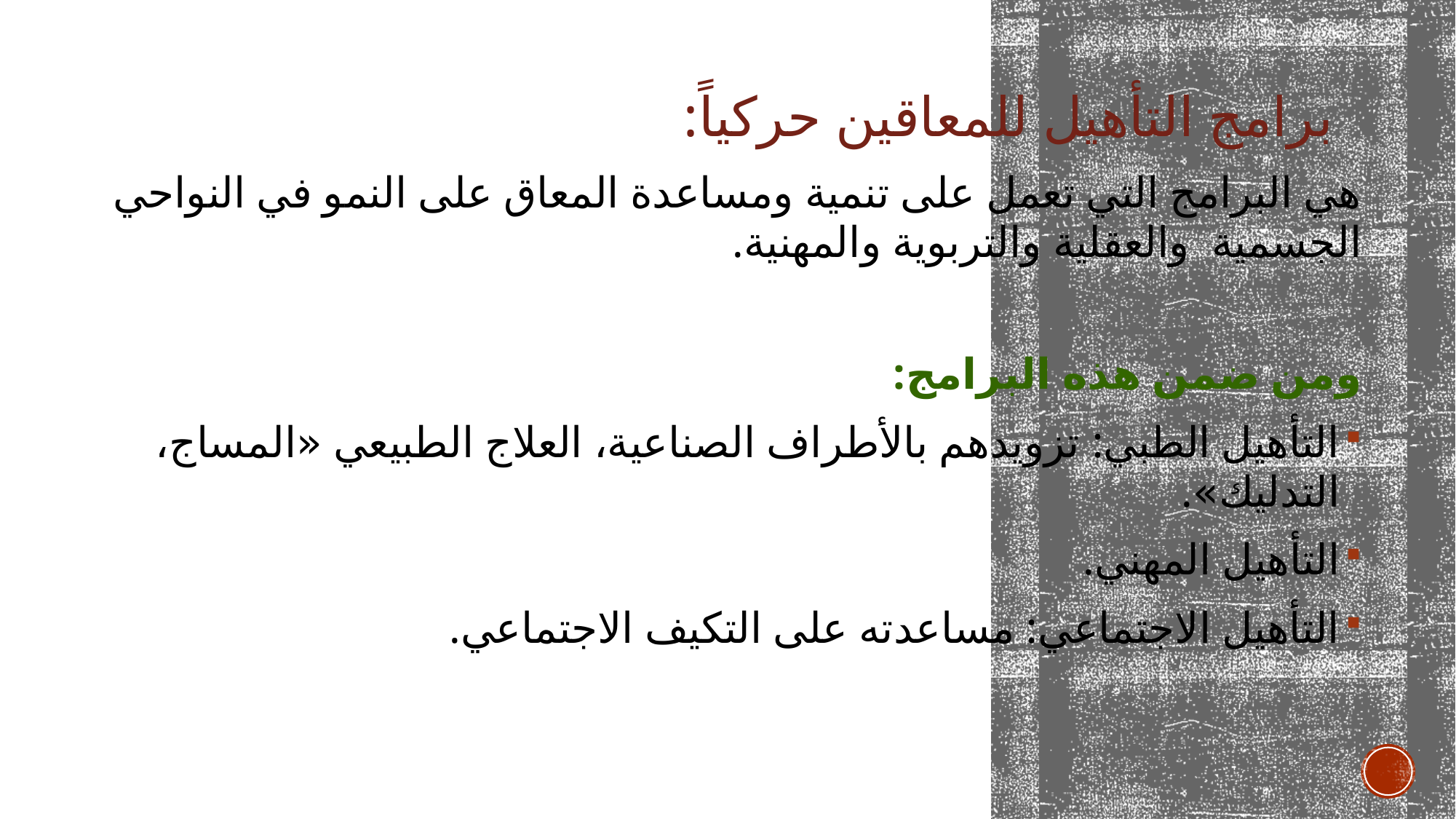

برامج التأهيل للمعاقين حركياً:
​هي البرامج التي تعمل على تنمية ومساعدة المعاق على النمو في النواحي الجسمية  والعقلية والتربوية والمهنية. ​

ومن ضمن هذه البرامج: ​
التأهيل الطبي: تزويدهم بالأطراف الصناعية، العلاج الطبيعي «المساج، التدليك».​
التأهيل المهني. ​
التأهيل الاجتماعي: مساعدته على التكيف الاجتماعي.